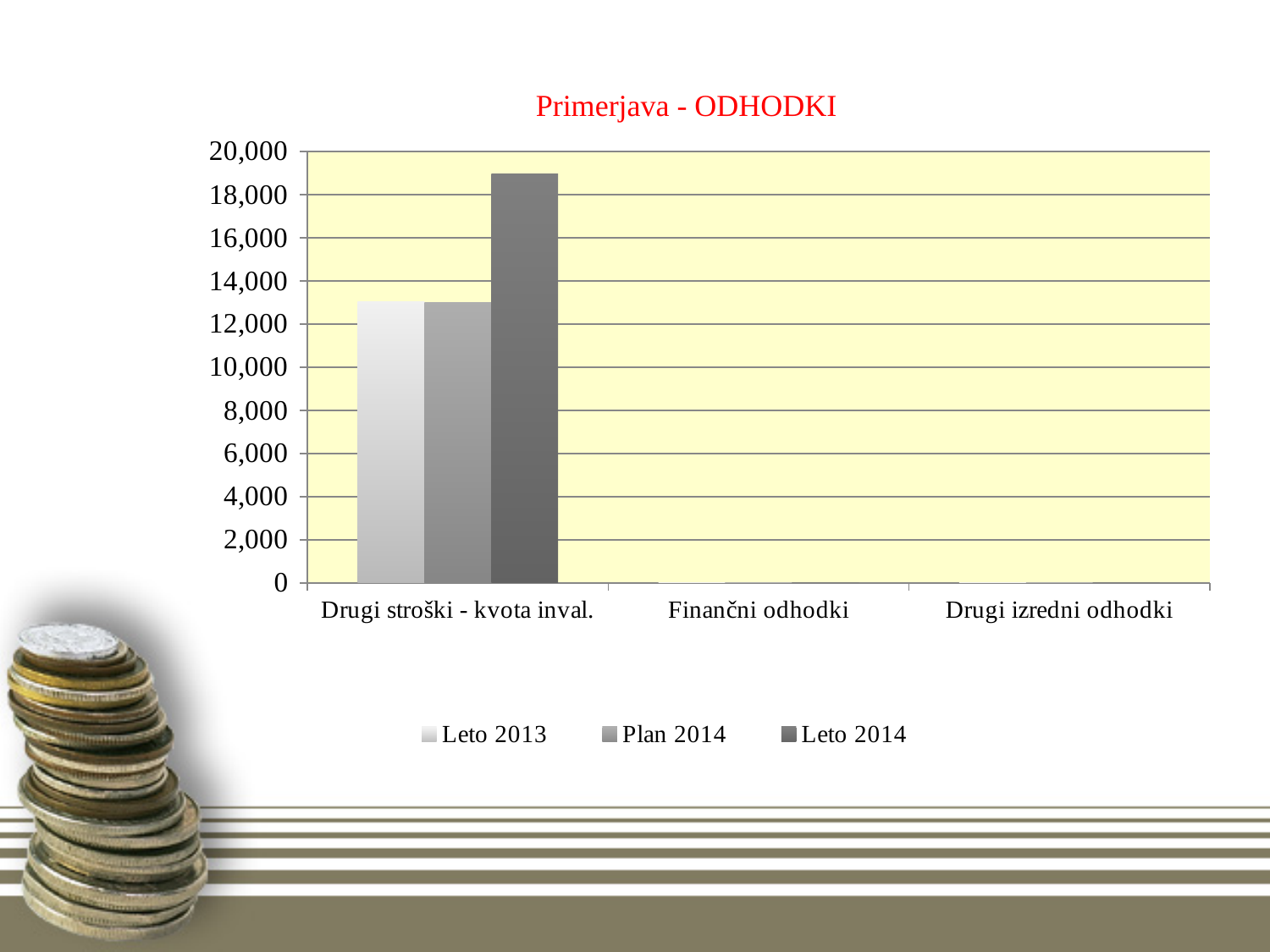

# Primerjava - ODHODKI

### Chart

| Category | Leto 2013 | Plan 2014 | Leto 2014 |
|---|---|---|---|
| Drugi stroški - kvota inval. | 13027.0 | 13000.0 | 18952.0 |
| Finančni odhodki | 1.0 | 0.0 | 0.0 |
| Drugi izredni odhodki | 0.0 | 0.0 | 0.0 |